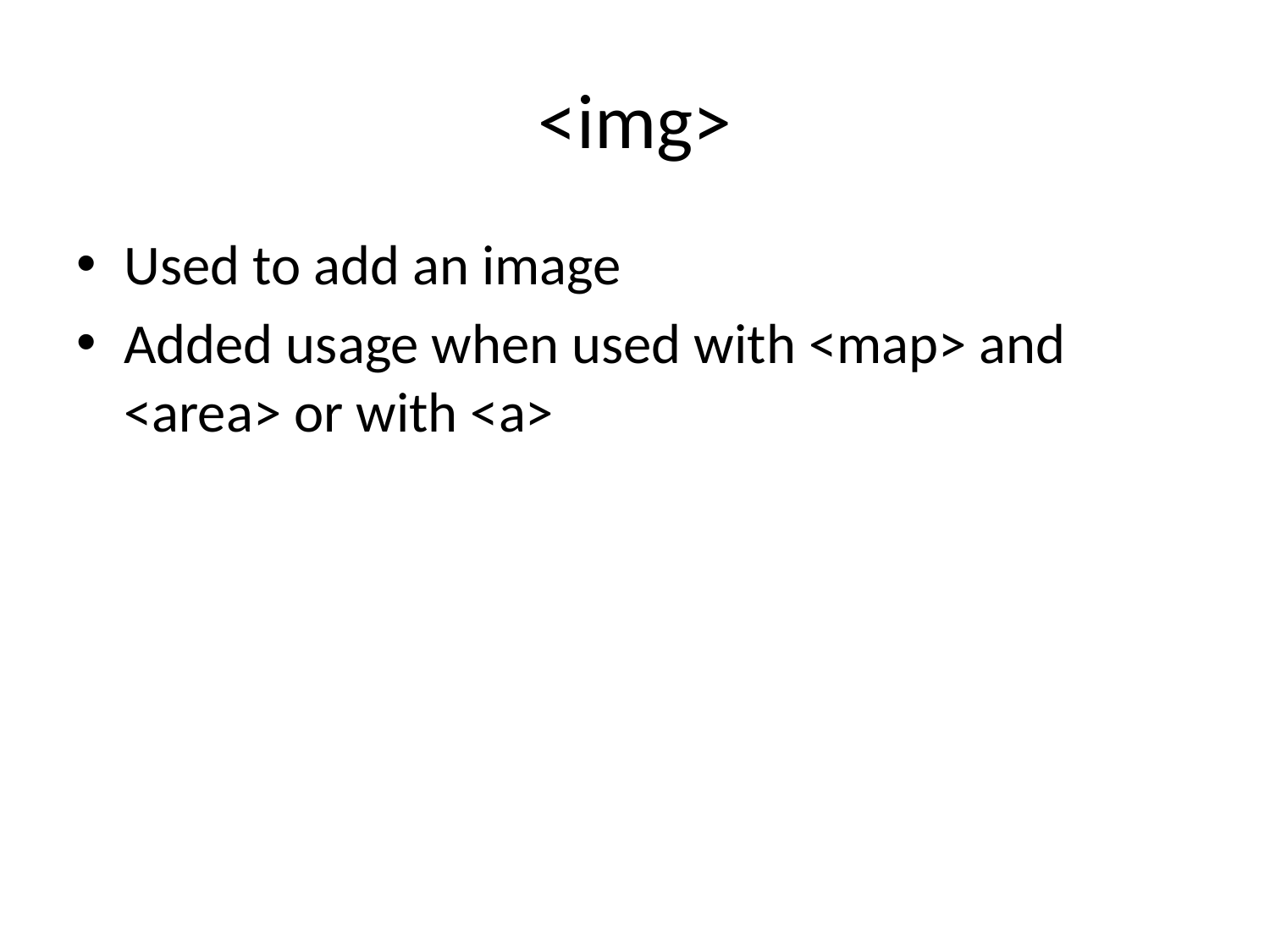

# <img>
Used to add an image
Added usage when used with <map> and <area> or with <a>